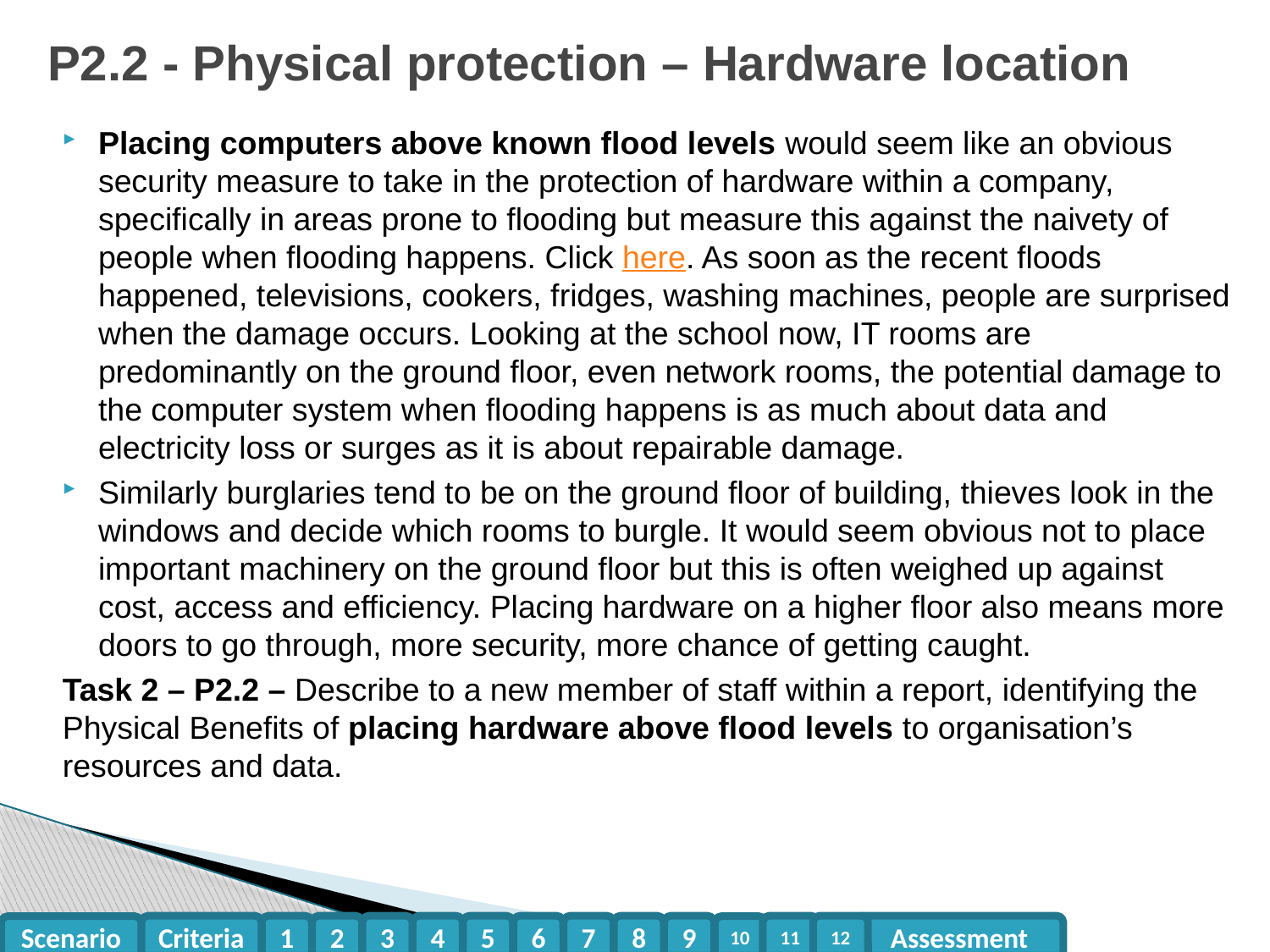

# P2.2 - Physical protection – Hardware location
Placing computers above known flood levels would seem like an obvious security measure to take in the protection of hardware within a company, specifically in areas prone to flooding but measure this against the naivety of people when flooding happens. Click here. As soon as the recent floods happened, televisions, cookers, fridges, washing machines, people are surprised when the damage occurs. Looking at the school now, IT rooms are predominantly on the ground floor, even network rooms, the potential damage to the computer system when flooding happens is as much about data and electricity loss or surges as it is about repairable damage.
Similarly burglaries tend to be on the ground floor of building, thieves look in the windows and decide which rooms to burgle. It would seem obvious not to place important machinery on the ground floor but this is often weighed up against cost, access and efficiency. Placing hardware on a higher floor also means more doors to go through, more security, more chance of getting caught.
Task 2 – P2.2 – Describe to a new member of staff within a report, identifying the Physical Benefits of placing hardware above flood levels to organisation’s resources and data.